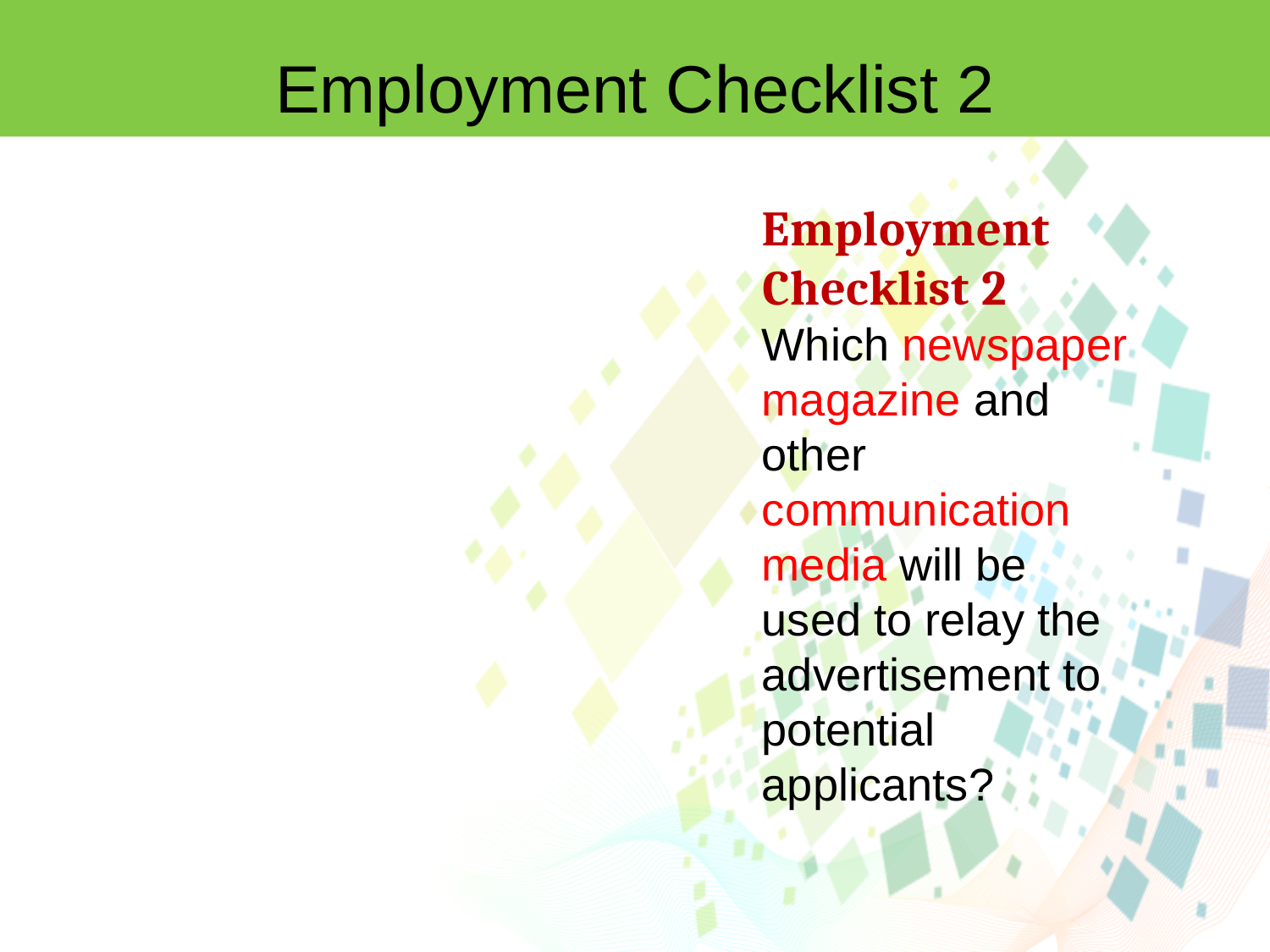

Employment Checklist 2
Employment Checklist 2
Which newspaper magazine and other communication media will be used to relay the advertisement to potential applicants?